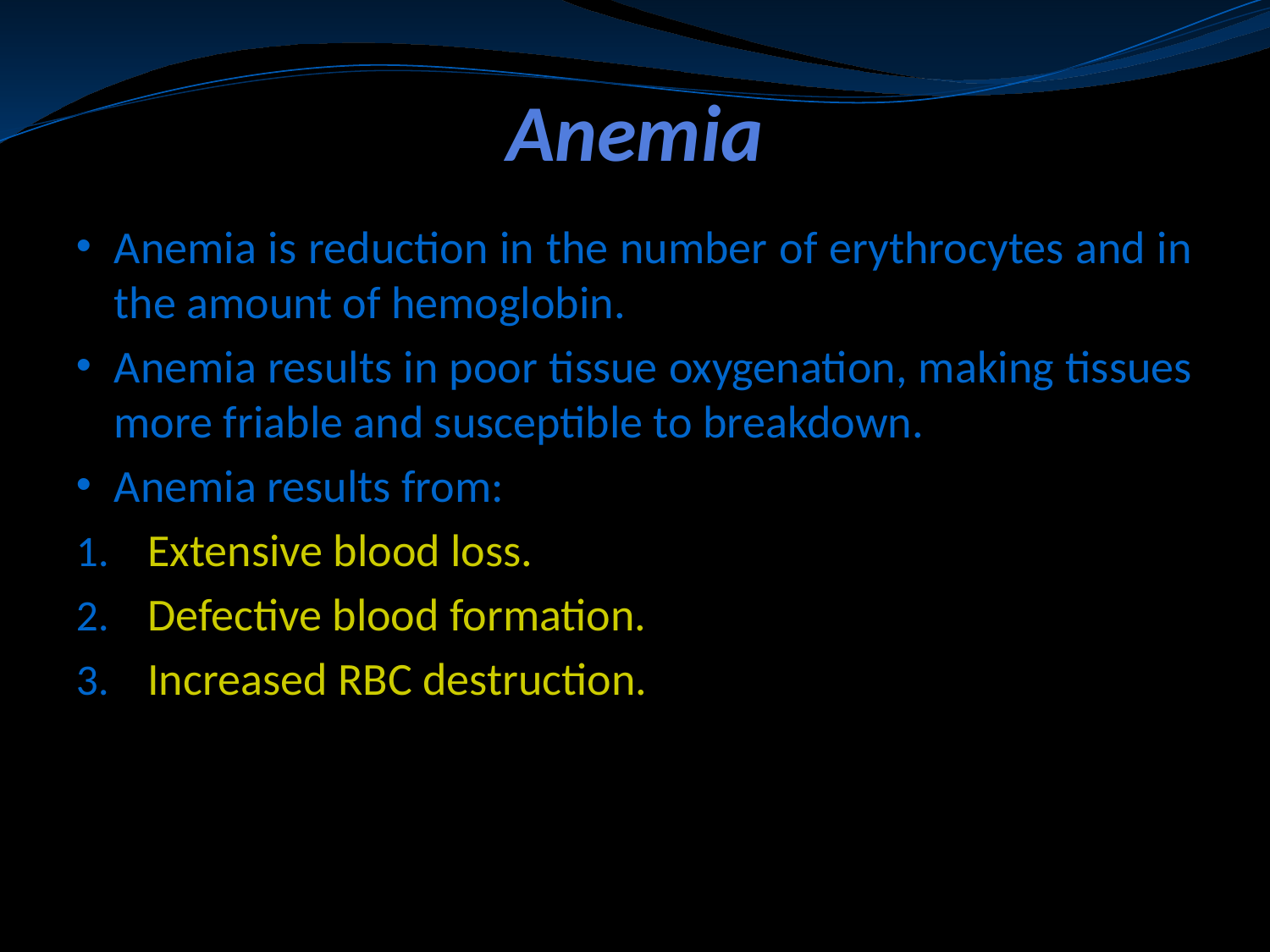

# Anemia
Anemia is reduction in the number of erythrocytes and in the amount of hemoglobin.
Anemia results in poor tissue oxygenation, making tissues more friable and susceptible to breakdown.
Anemia results from:
Extensive blood loss.
Defective blood formation.
Increased RBC destruction.